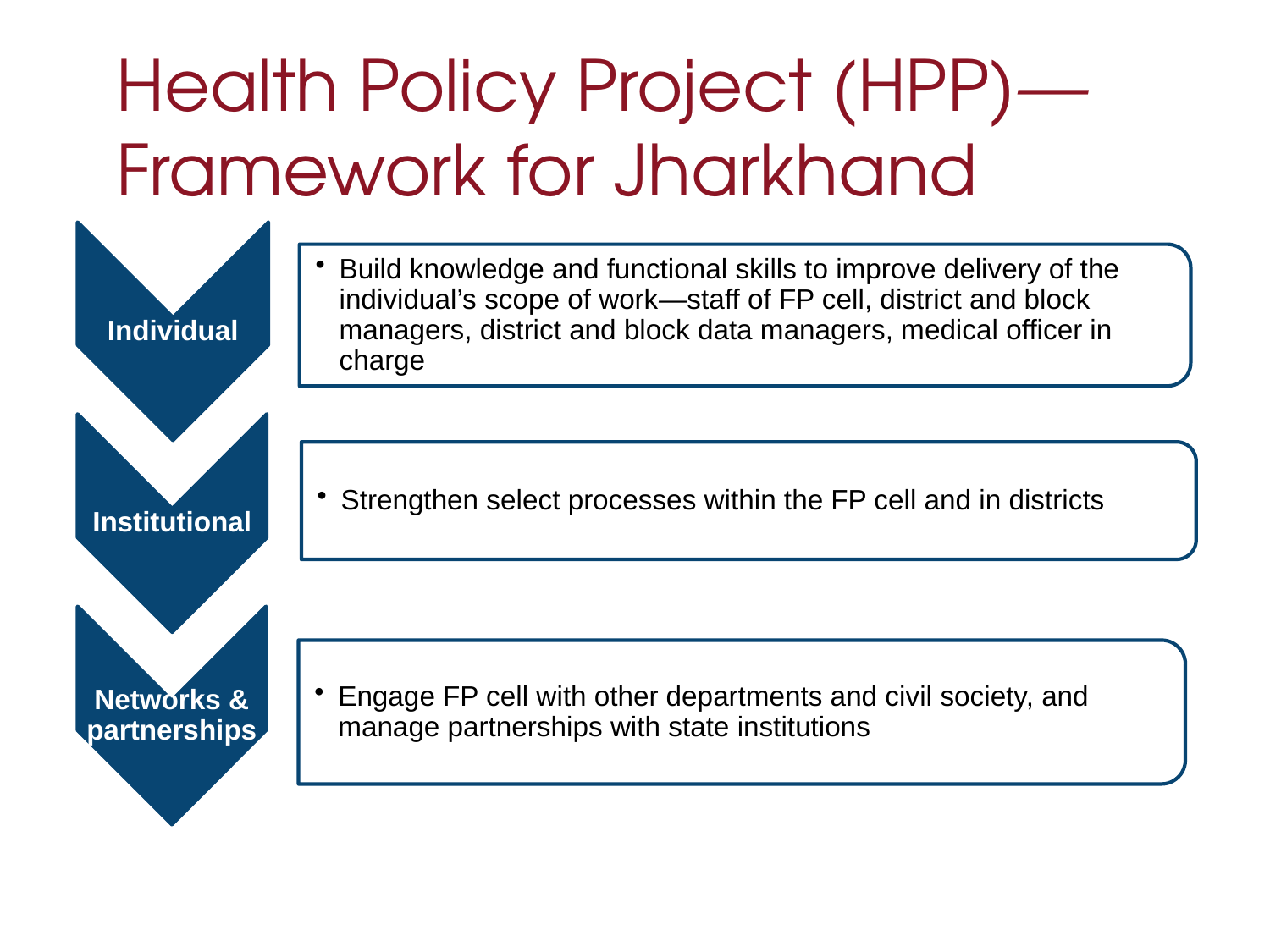

# Health Policy Project (HPP)— Framework for Jharkhand
Individual
Build knowledge and functional skills to improve delivery of the individual’s scope of work—staff of FP cell, district and block managers, district and block data managers, medical officer in charge
Institutional
Strengthen select processes within the FP cell and in districts
Networks & partnerships
Engage FP cell with other departments and civil society, and manage partnerships with state institutions